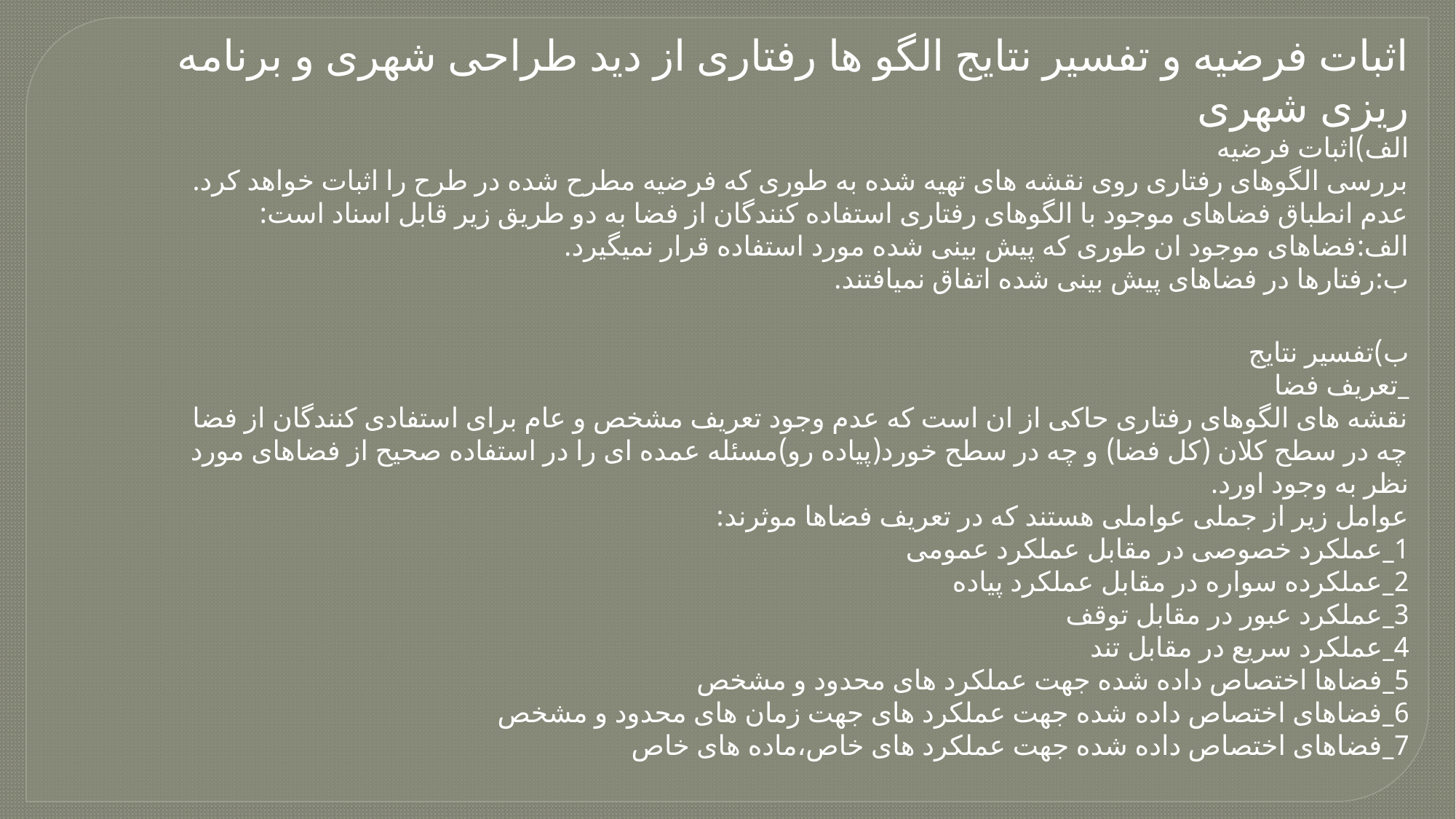

اثبات فرضیه و تفسیر نتایج الگو ها رفتاری از دید طراحی شهری و برنامه ریزی شهری
الف)اثبات فرضیه
بررسی الگوهای رفتاری روی نقشه های تهیه شده به طوری که فرضیه مطرح شده در طرح را اثبات خواهد کرد.
عدم انطباق فضاهای موجود با الگوهای رفتاری استفاده کنندگان از فضا به دو طریق زیر قابل اسناد است:
الف:فضاهای موجود ان طوری که پیش بینی شده مورد استفاده قرار نمیگیرد.
ب:رفتارها در فضاهای پیش بینی شده اتفاق نمیافتند.
ب)تفسیر نتایج
_تعریف فضا
نقشه های الگوهای رفتاری حاکی از ان است که عدم وجود تعریف مشخص و عام برای استفادی کنندگان از فضا چه در سطح کلان (کل فضا) و چه در سطح خورد(پیاده رو)مسئله عمده ای را در استفاده صحیح از فضاهای مورد نظر به وجود اورد.
عوامل زیر از جملی عواملی هستند که در تعریف فضاها موثرند:
1_عملکرد خصوصی در مقابل عملکرد عمومی
2_عملکرده سواره در مقابل عملکرد پیاده
3_عملکرد عبور در مقابل توقف
4_عملکرد سریع در مقابل تند
5_فضاها اختصاص داده شده جهت عملکرد های محدود و مشخص
6_فضاهای اختصاص داده شده جهت عملکرد های جهت زمان های محدود و مشخص
7_فضاهای اختصاص داده شده جهت عملکرد های خاص،ماده های خاص